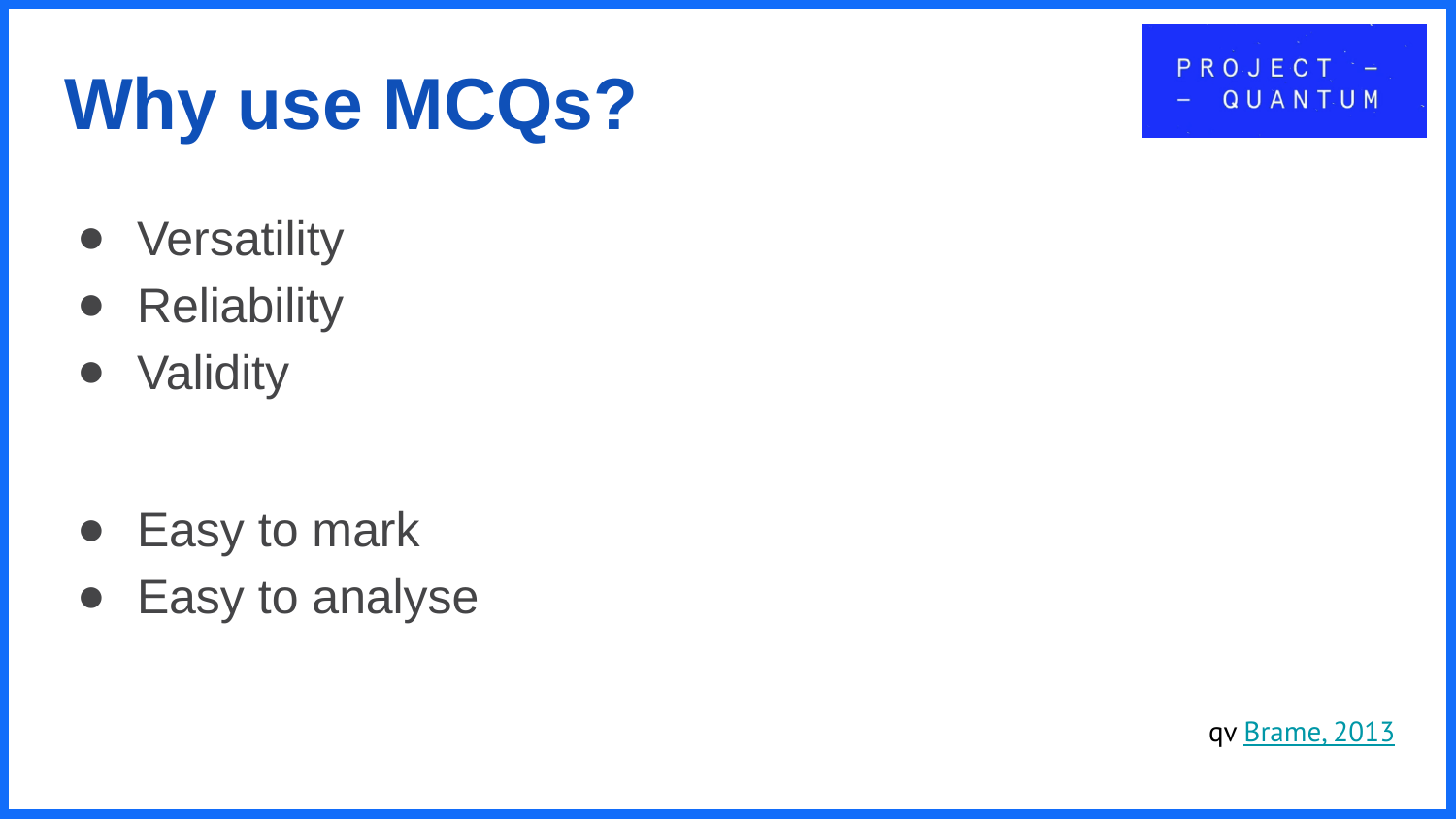

# Why use MCQs?
Versatility
Reliability
Validity

Easy to mark
Easy to analyse
qv Brame, 2013